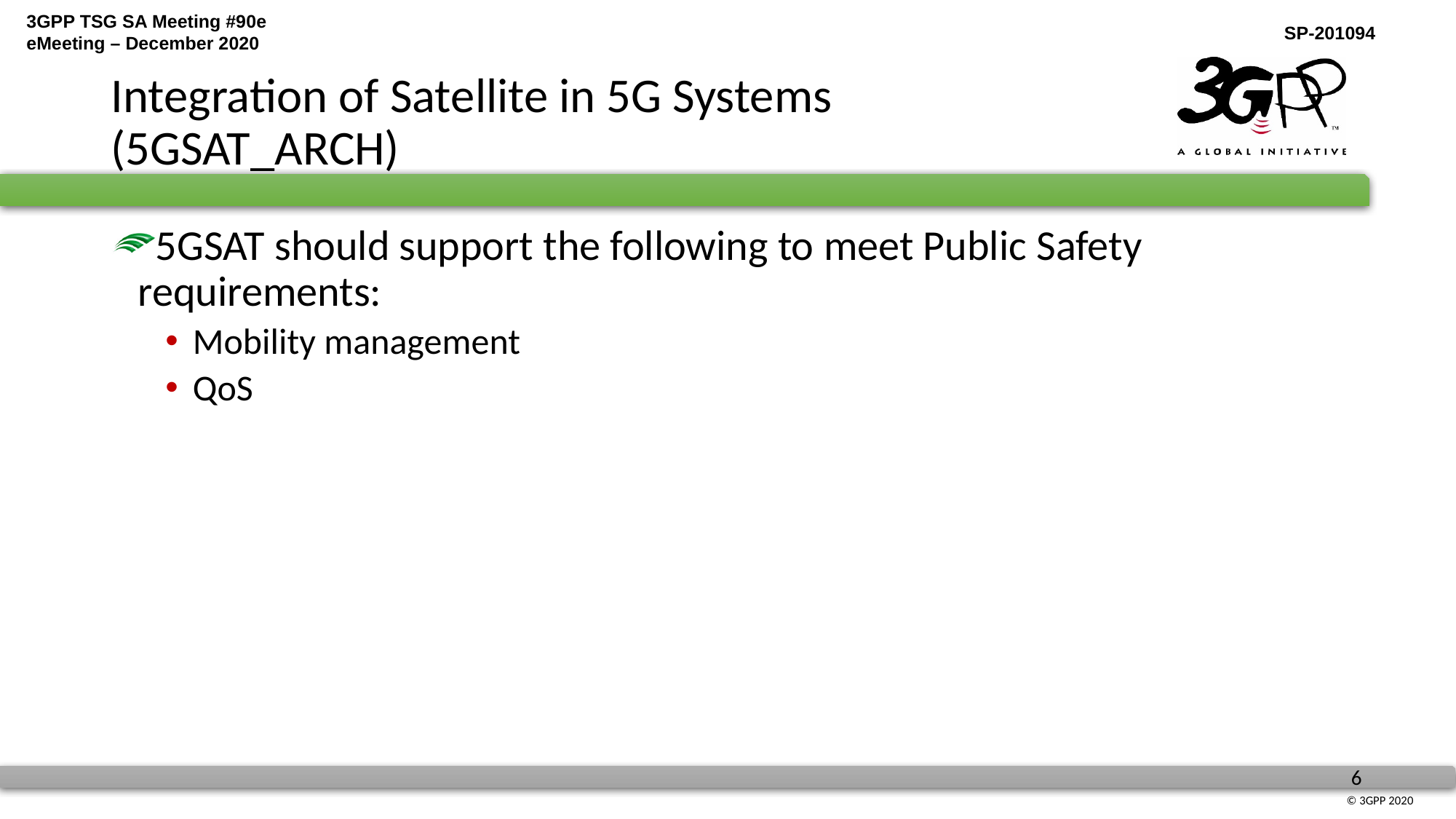

# Integration of Satellite in 5G Systems (5GSAT_ARCH)
5GSAT should support the following to meet Public Safety requirements:
Mobility management
QoS